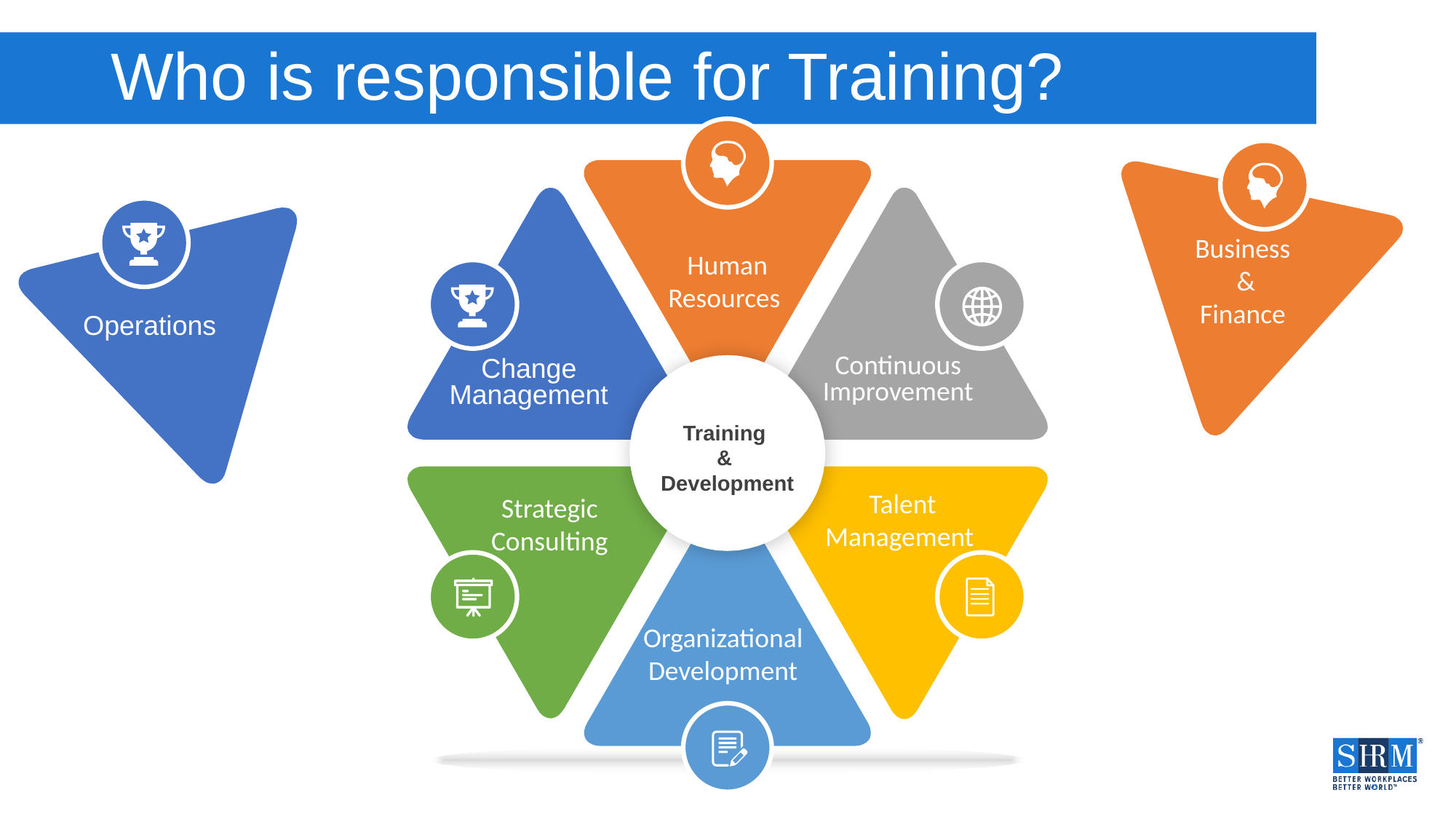

# Who is responsible for Training?

Business
&
Finance
Human Resources

Operations
Continuous Improvement
Change Management

Training
&
Development

Talent Management
Strategic Consulting

Organizational Development